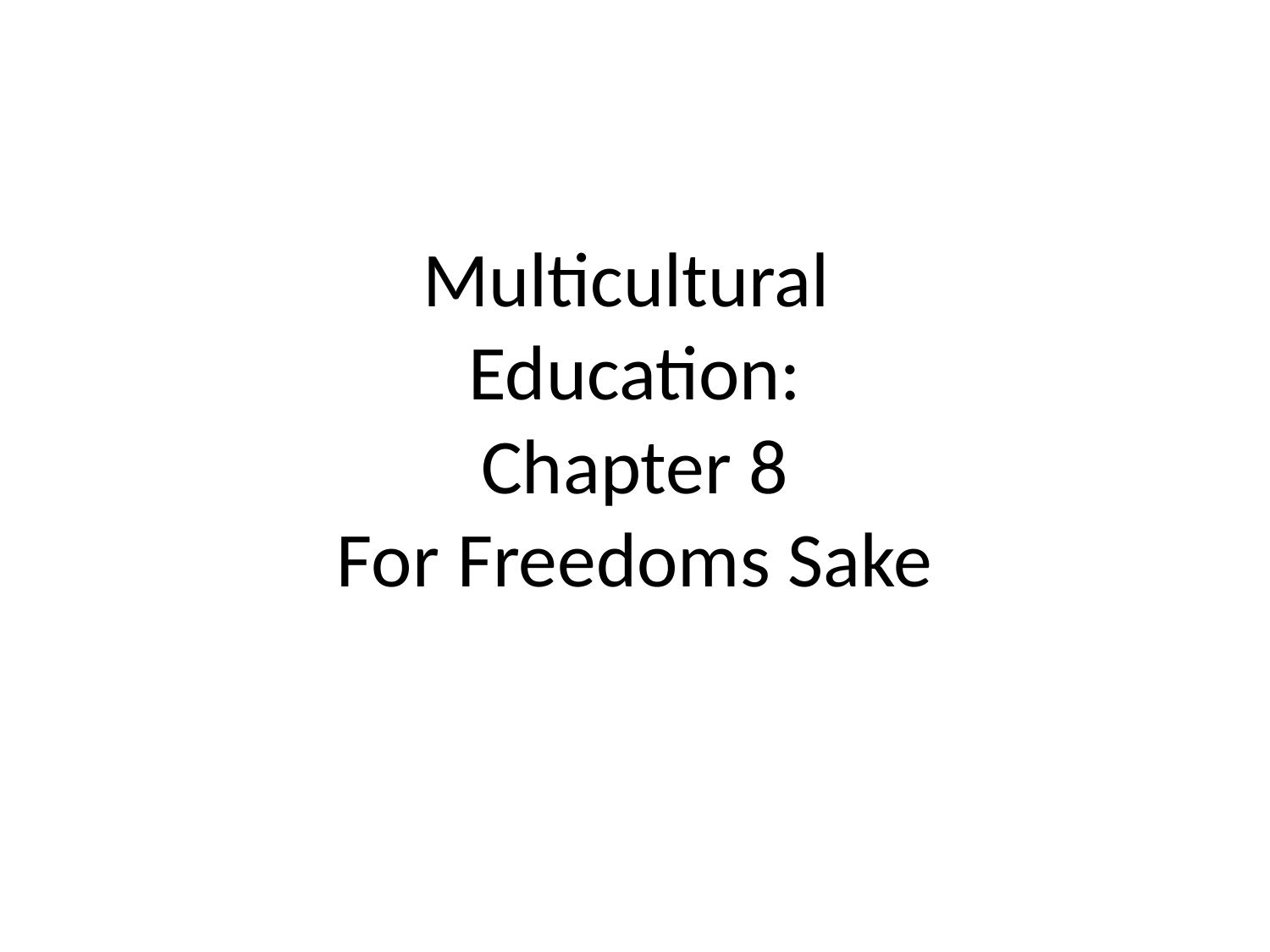

# Multicultural Education: Chapter 8 For Freedoms Sake